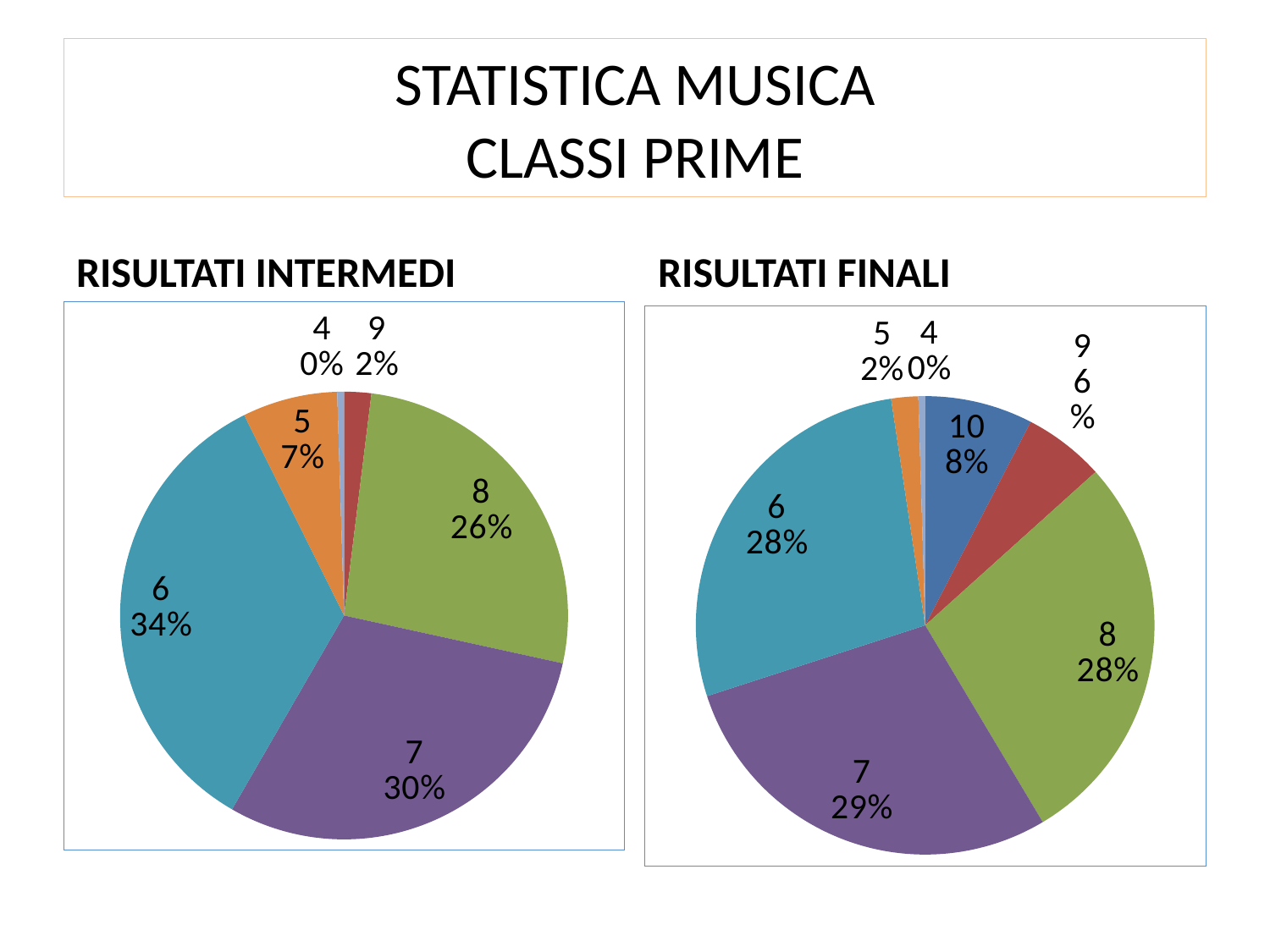

# STATISTICA MUSICA CLASSI PRIME
RISULTATI INTERMEDI
RISULTATI FINALI

### Chart

| Category | C.PRIME |
|---|---|
| 10 | 0.0 |
| 9 | 4.0 |
| 8 | 54.0 |
| 7 | 61.0 |
| 6 | 70.0 |
| 5 | 14.0 |
| 4 | 1.0 |

### Chart

| Category | C.PRIME |
|---|---|
| 10 | 16.0 |
| 9 | 12.0 |
| 8 | 59.0 |
| 7 | 60.0 |
| 6 | 58.0 |
| 5 | 4.0 |
| 4 | 1.0 |